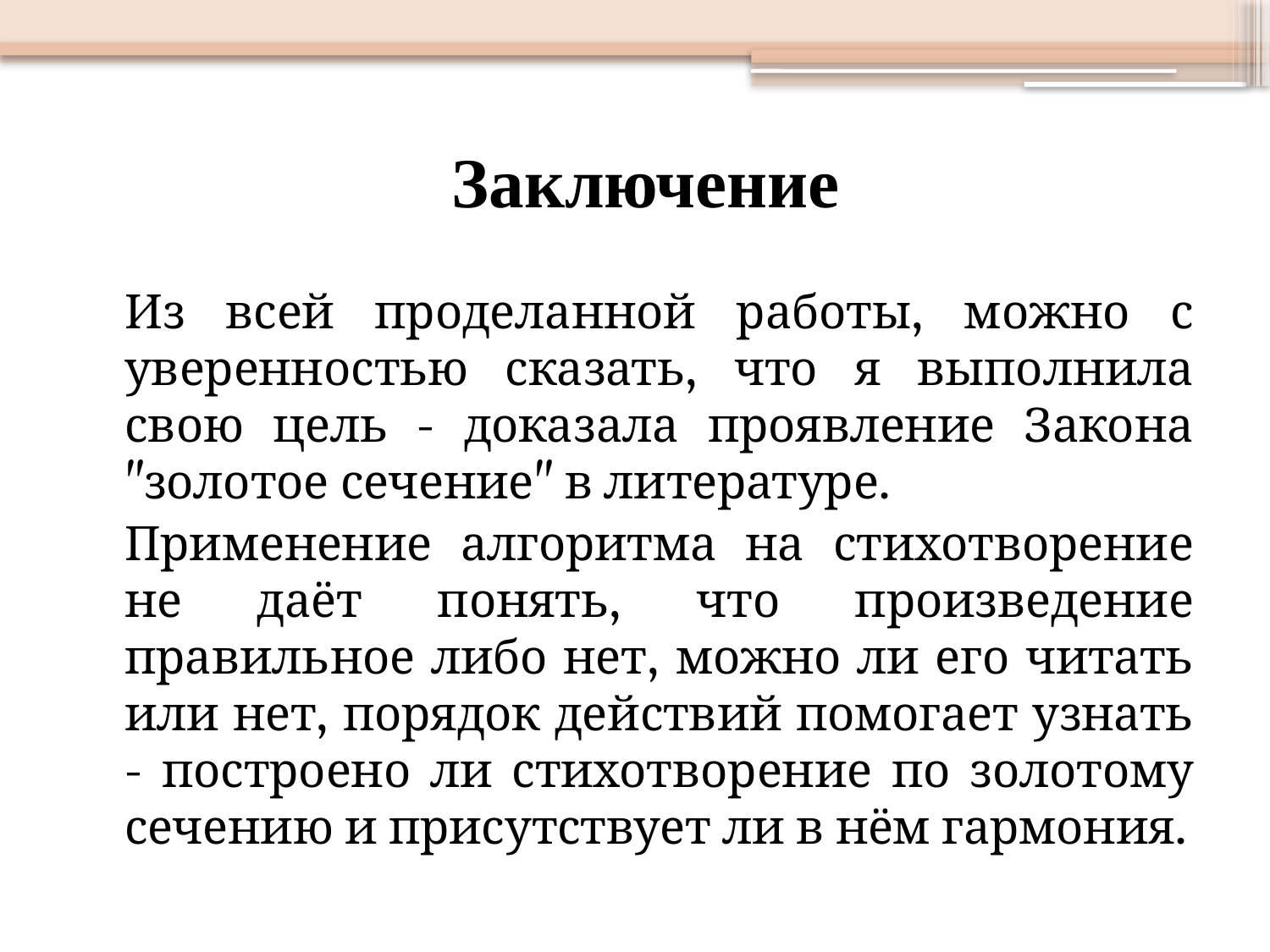

# Заключение
	Из всей проделанной работы, можно с уверенностью сказать, что я выполнила свою цель - доказала проявление Закона "золотое сечение" в литературе.
	Применение алгоритма на стихотворение не даёт понять, что произведение правильное либо нет, можно ли его читать или нет, порядок действий помогает узнать - построено ли стихотворение по золотому сечению и присутствует ли в нём гармония.